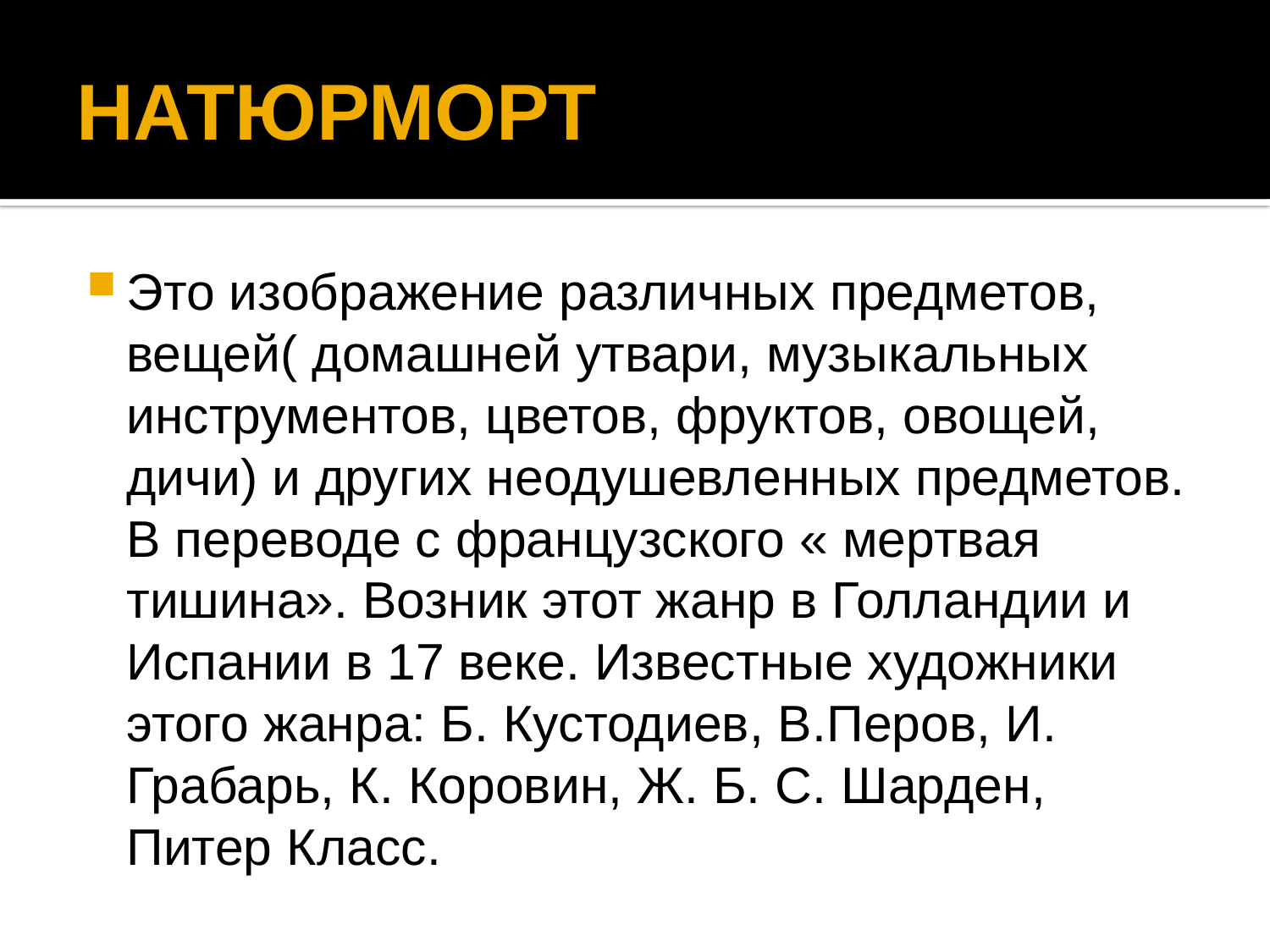

# НАТЮРМОРТ
Это изображение различных предметов, вещей( домашней утвари, музыкальных инструментов, цветов, фруктов, овощей, дичи) и других неодушевленных предметов. В переводе с французского « мертвая тишина». Возник этот жанр в Голландии и Испании в 17 веке. Известные художники этого жанра: Б. Кустодиев, В.Перов, И. Грабарь, К. Коровин, Ж. Б. С. Шарден, Питер Класс.